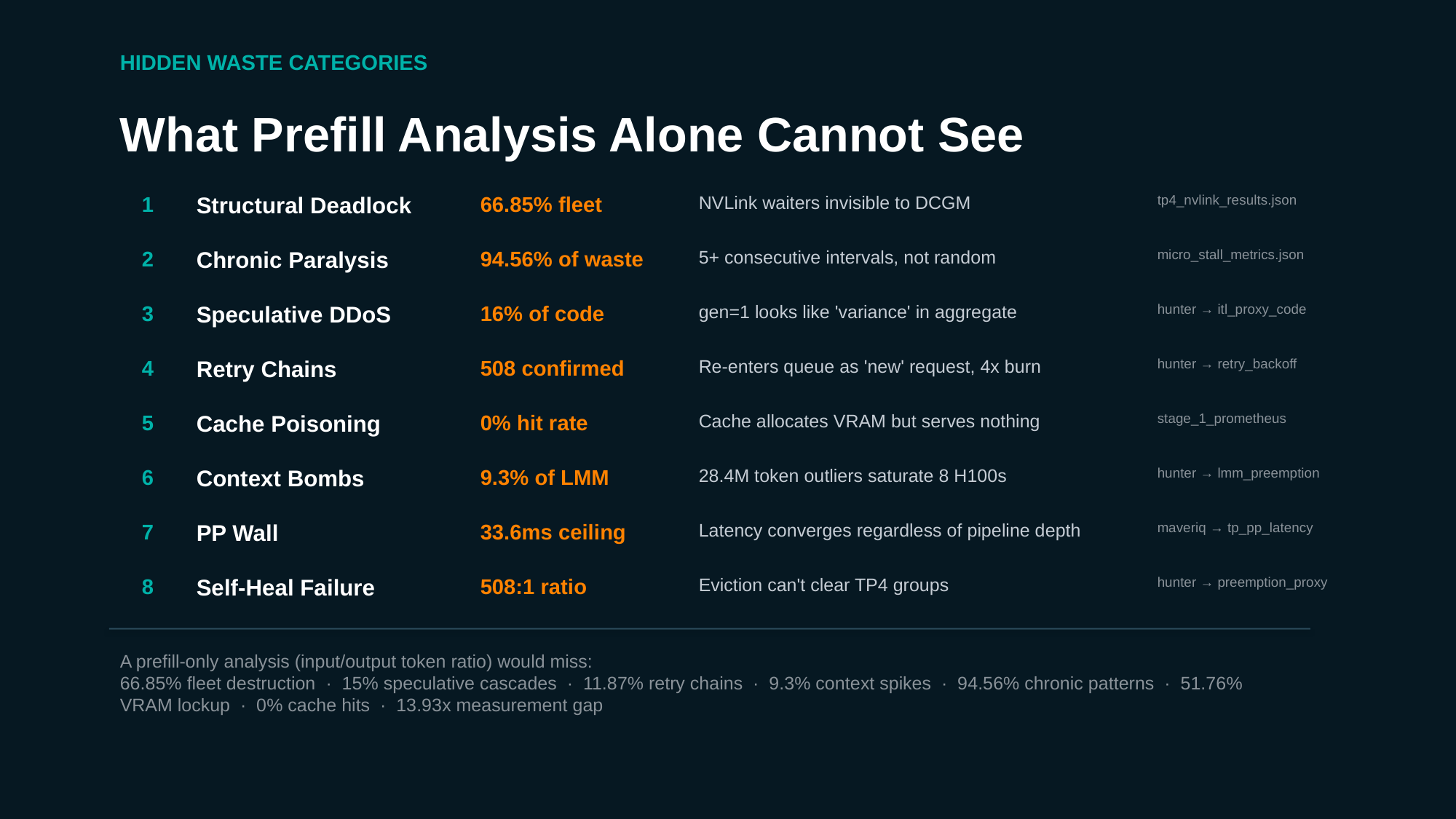

HIDDEN WASTE CATEGORIES
What Prefill Analysis Alone Cannot See
1
Structural Deadlock
66.85% fleet
NVLink waiters invisible to DCGM
tp4_nvlink_results.json
2
Chronic Paralysis
94.56% of waste
5+ consecutive intervals, not random
micro_stall_metrics.json
3
Speculative DDoS
16% of code
gen=1 looks like 'variance' in aggregate
hunter → itl_proxy_code
4
Retry Chains
508 confirmed
Re-enters queue as 'new' request, 4x burn
hunter → retry_backoff
5
Cache Poisoning
0% hit rate
Cache allocates VRAM but serves nothing
stage_1_prometheus
6
Context Bombs
9.3% of LMM
28.4M token outliers saturate 8 H100s
hunter → lmm_preemption
7
PP Wall
33.6ms ceiling
Latency converges regardless of pipeline depth
maveriq → tp_pp_latency
8
Self-Heal Failure
508:1 ratio
Eviction can't clear TP4 groups
hunter → preemption_proxy

A prefill-only analysis (input/output token ratio) would miss:
66.85% fleet destruction  ·  15% speculative cascades  ·  11.87% retry chains  ·  9.3% context spikes  ·  94.56% chronic patterns  ·  51.76% VRAM lockup  ·  0% cache hits  ·  13.93x measurement gap